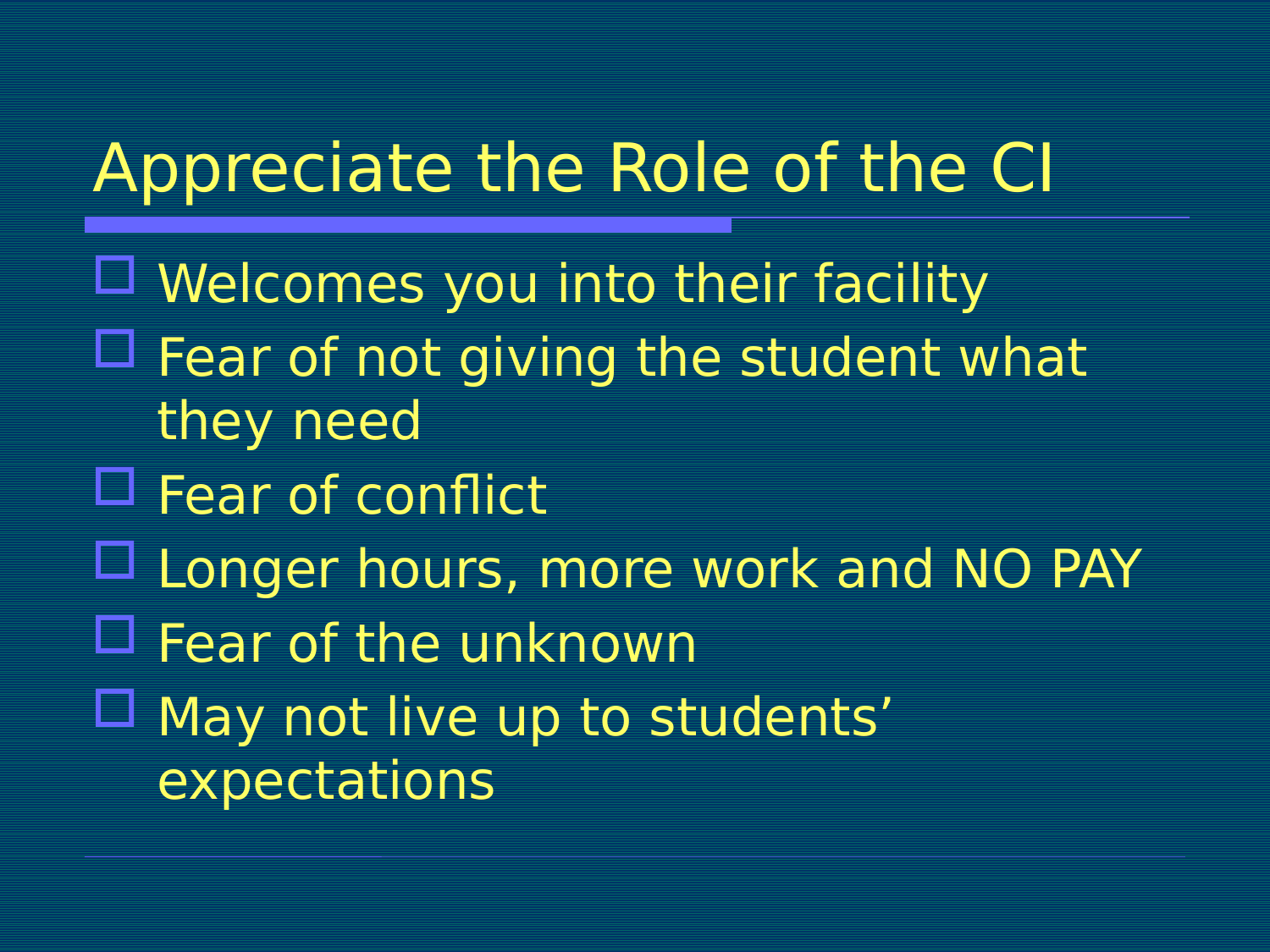

# Appreciate the Role of the CI
Welcomes you into their facility
Fear of not giving the student what they need
Fear of conflict
Longer hours, more work and NO PAY
Fear of the unknown
May not live up to students’ expectations